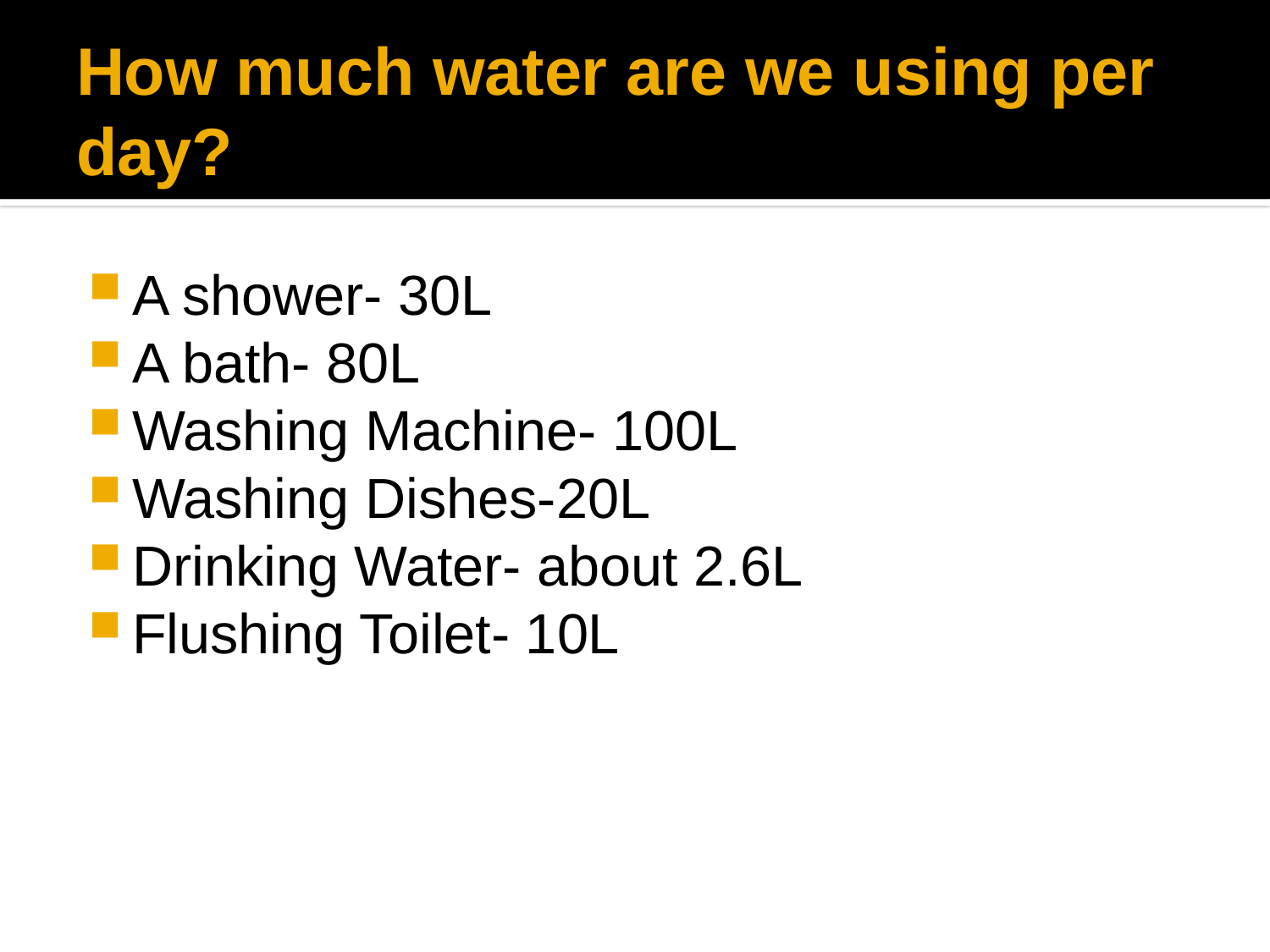

# How much water are we using per day?
A shower- 30L
A bath- 80L
Washing Machine- 100L
Washing Dishes-20L
Drinking Water- about 2.6L
Flushing Toilet- 10L